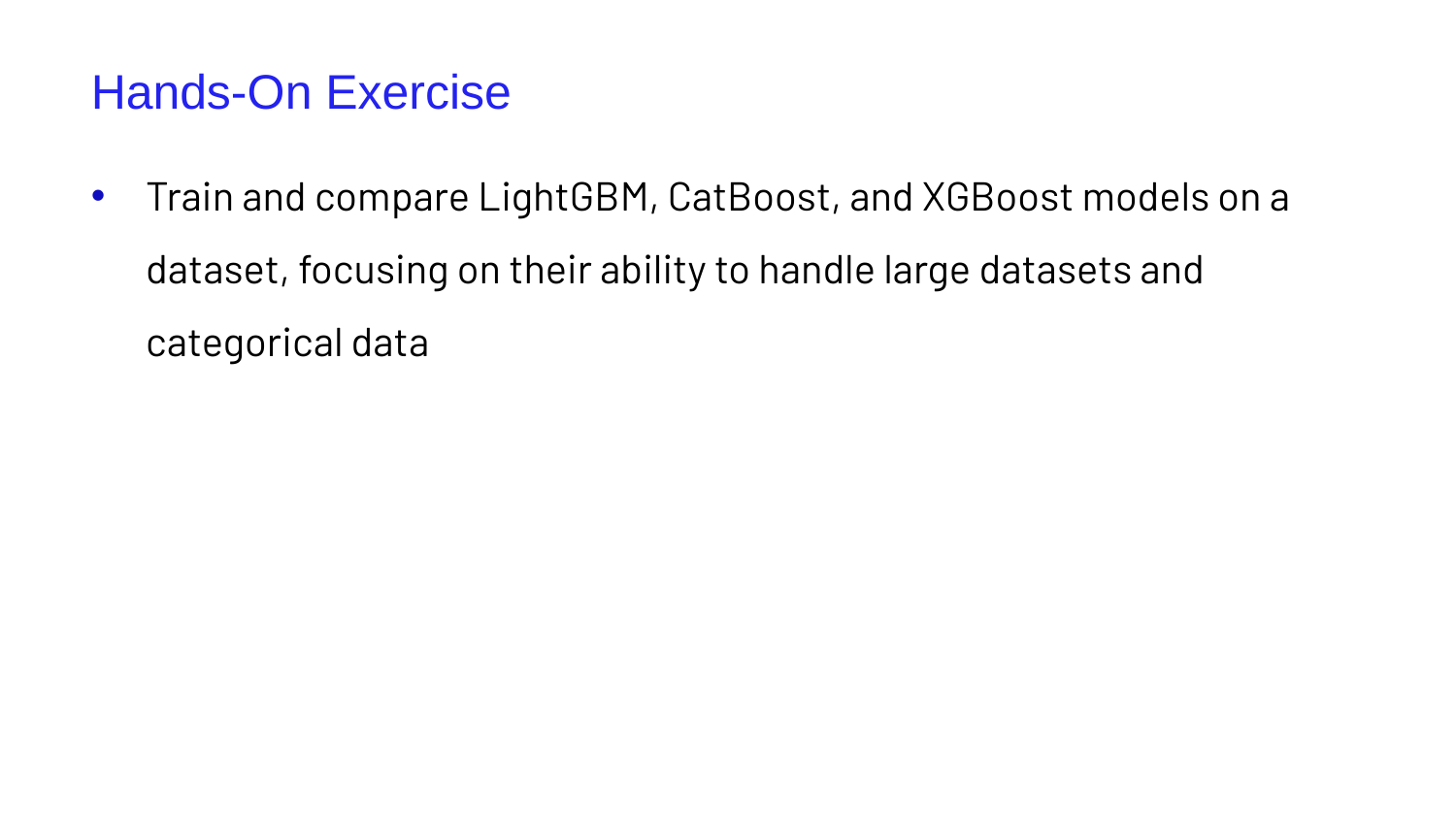

Hands-On Exercise
Train and compare LightGBM, CatBoost, and XGBoost models on a dataset, focusing on their ability to handle large datasets and categorical data